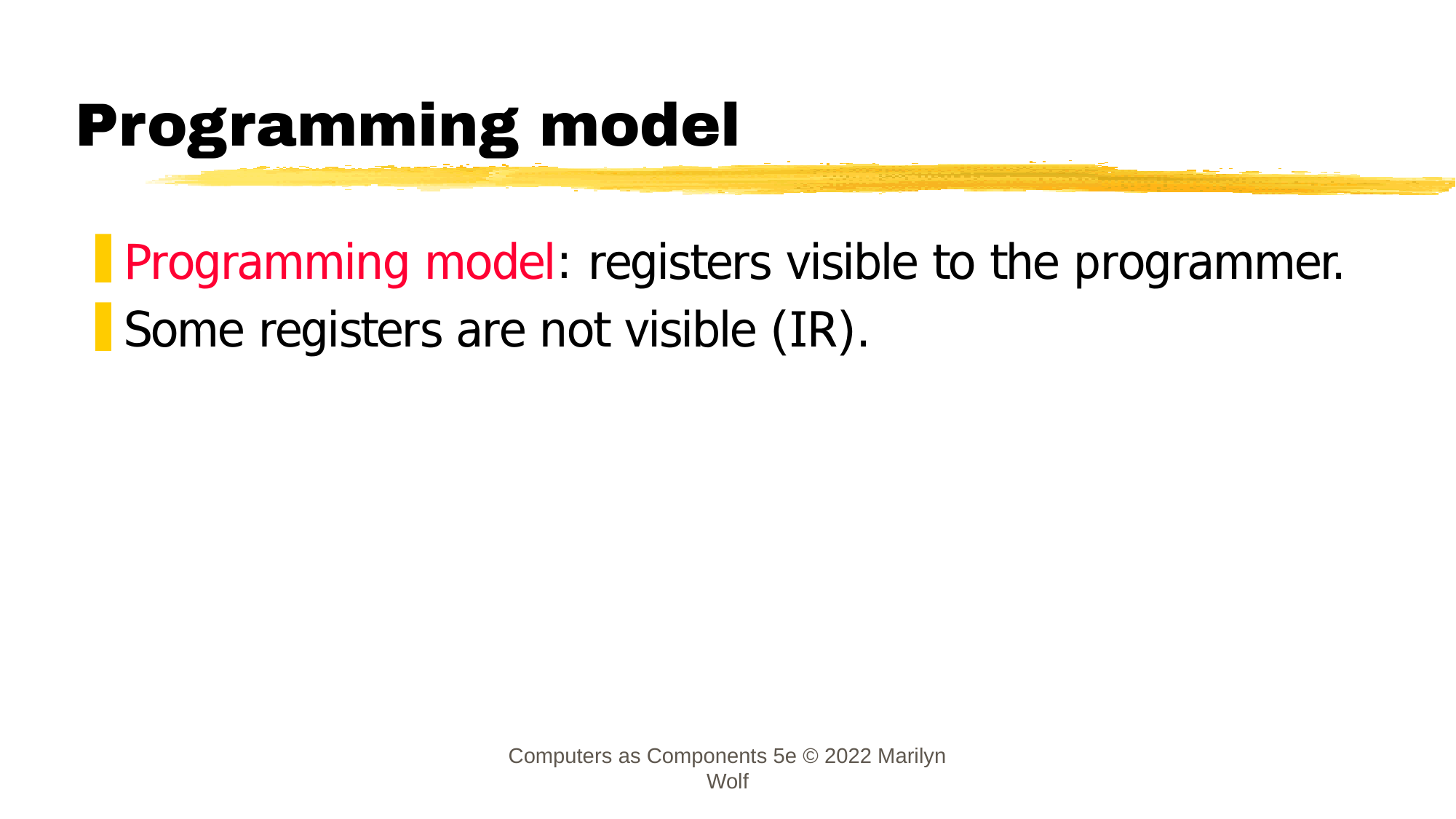

# Programming model
Programming model: registers visible to the programmer.
Some registers are not visible (IR).
Computers as Components 5e © 2022 Marilyn Wolf